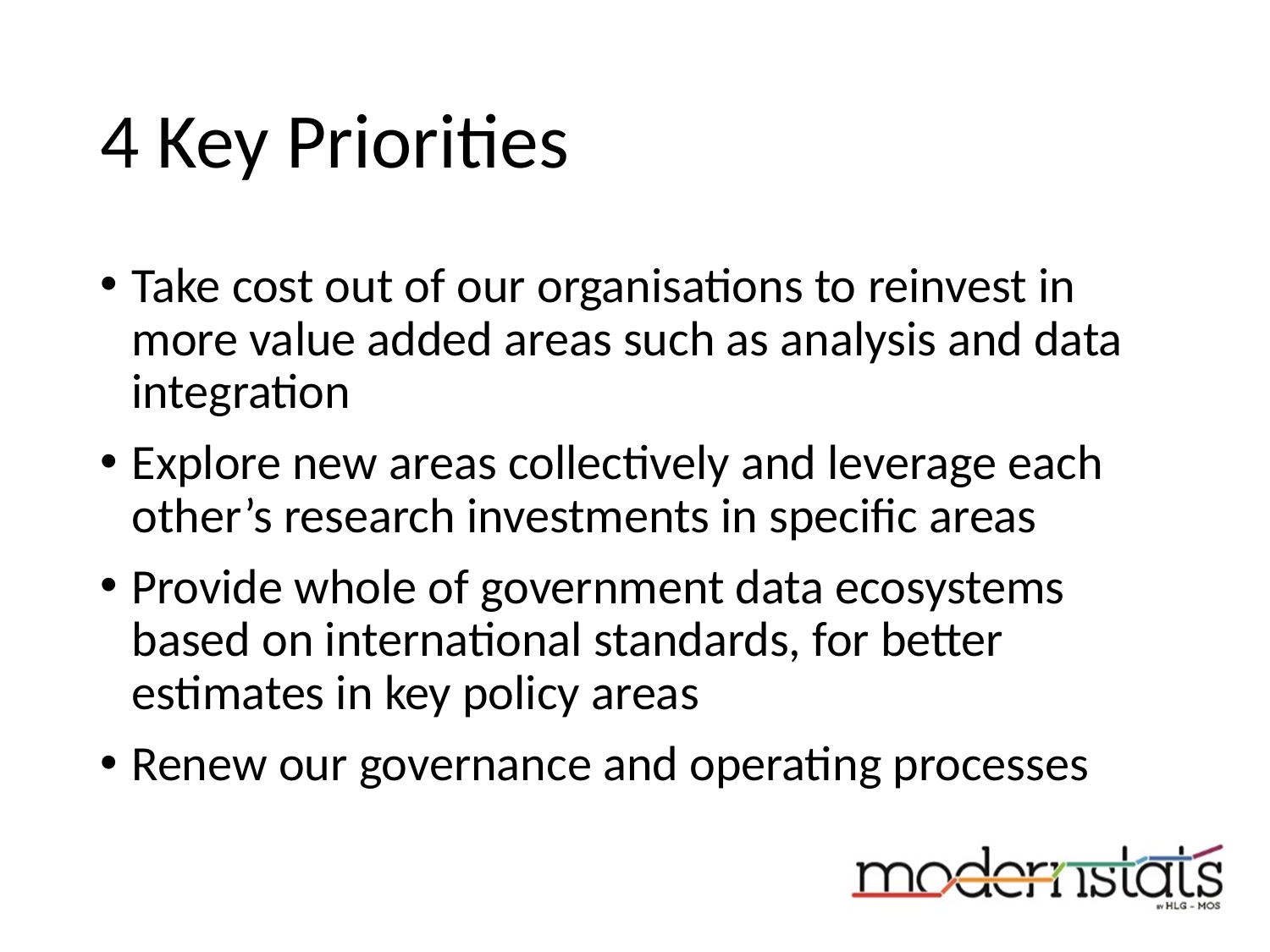

# 4 Key Priorities
Take cost out of our organisations to reinvest in more value added areas such as analysis and data integration
Explore new areas collectively and leverage each other’s research investments in specific areas
Provide whole of government data ecosystems based on international standards, for better estimates in key policy areas
Renew our governance and operating processes